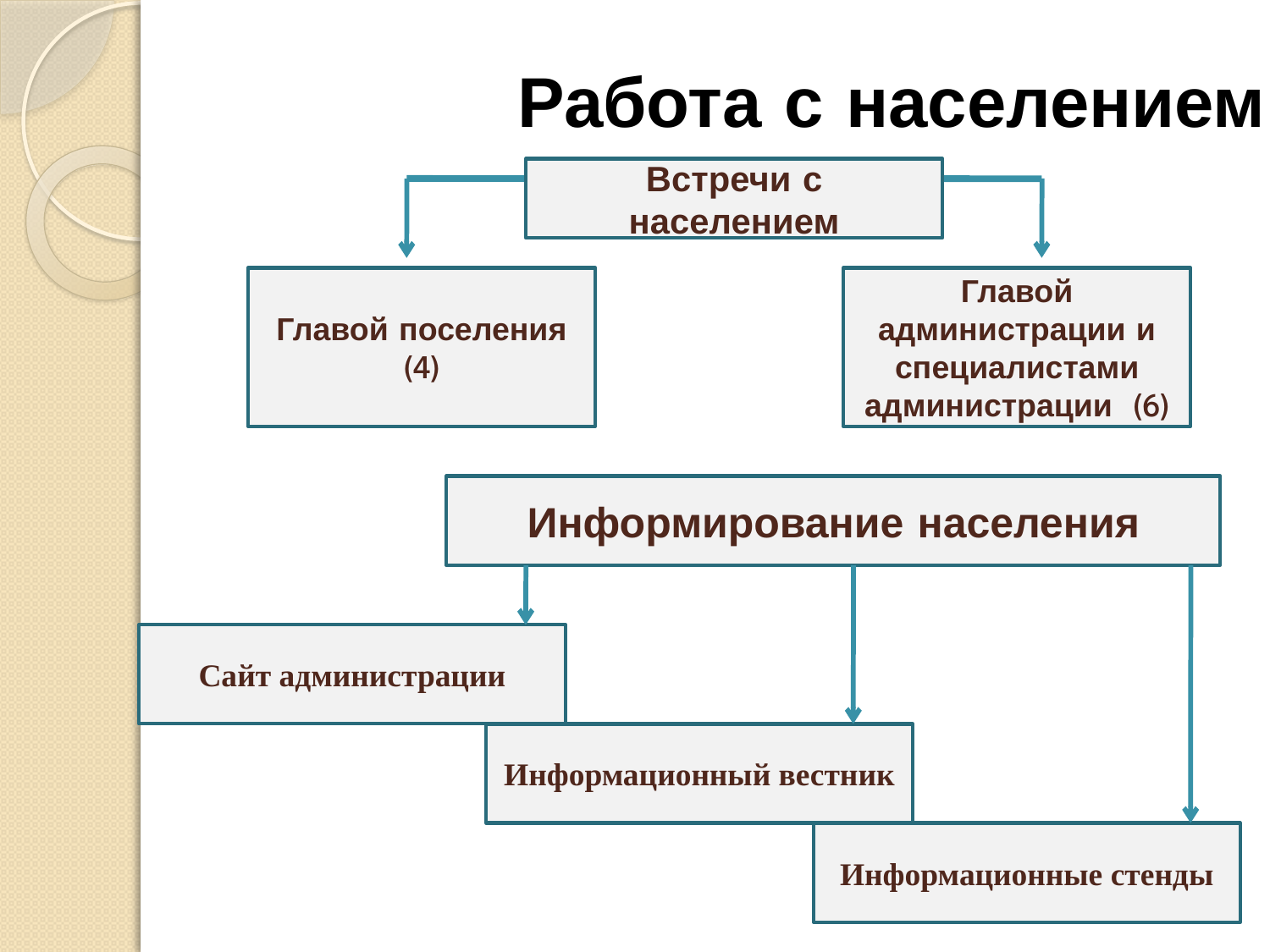

Работа с населением
Встречи с населением
Главой поселения (4)
Главой администрации и специалистами администрации  (6)
Информирование населения
Сайт администрации
Информационный вестник
Информационные стенды